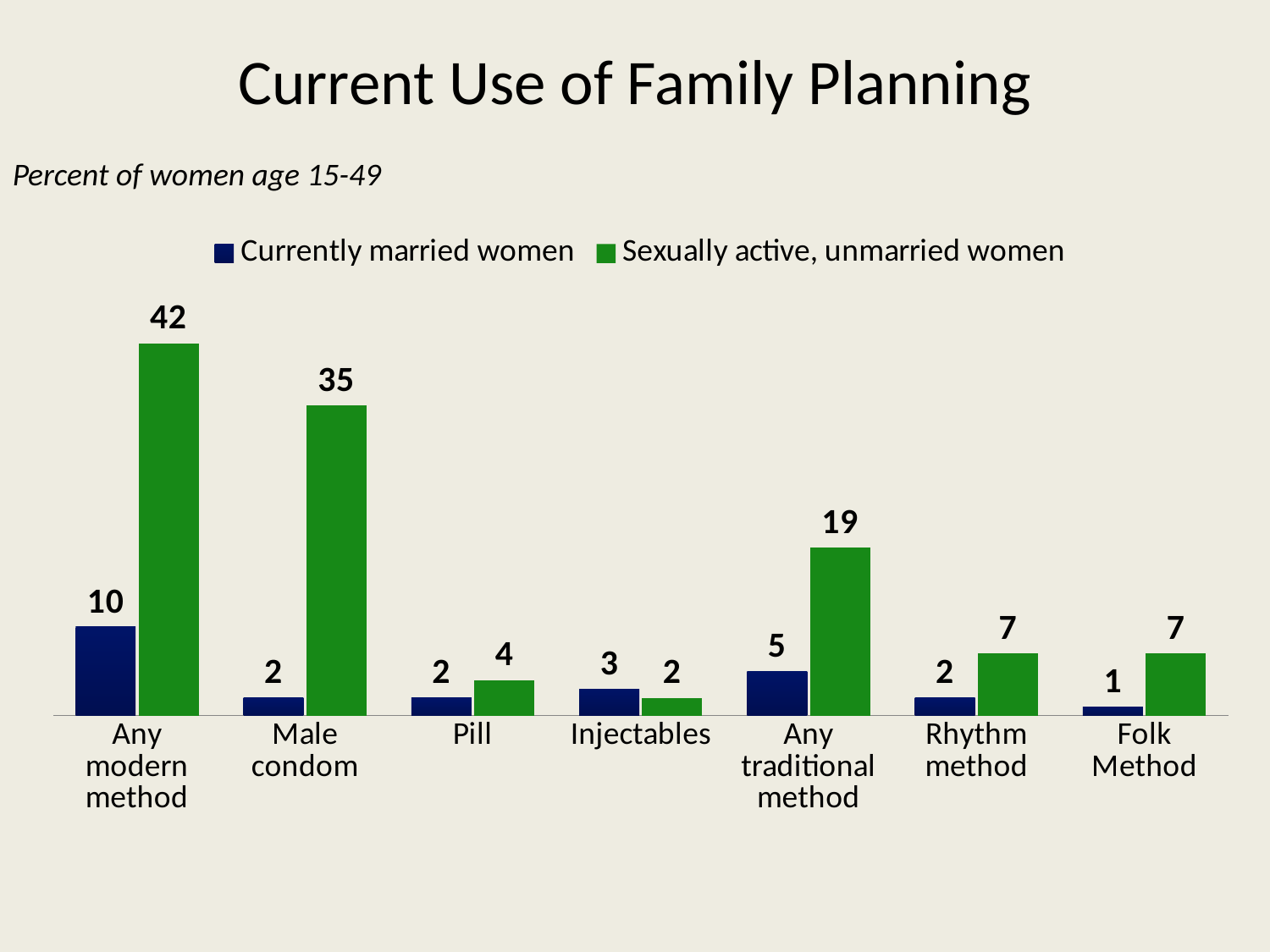

# Current Use of Family Planning
Percent of women age 15-49

### Chart

| Category | Currently married women | Sexually active, unmarried women |
|---|---|---|
| Any modern method | 10.0 | 42.0 |
| Male condom | 2.0 | 35.0 |
| Pill | 2.0 | 4.0 |
| Injectables | 3.0 | 2.0 |
| Any traditional method | 5.0 | 19.0 |
| Rhythm method | 2.0 | 7.0 |
| Folk Method | 1.0 | 7.0 |